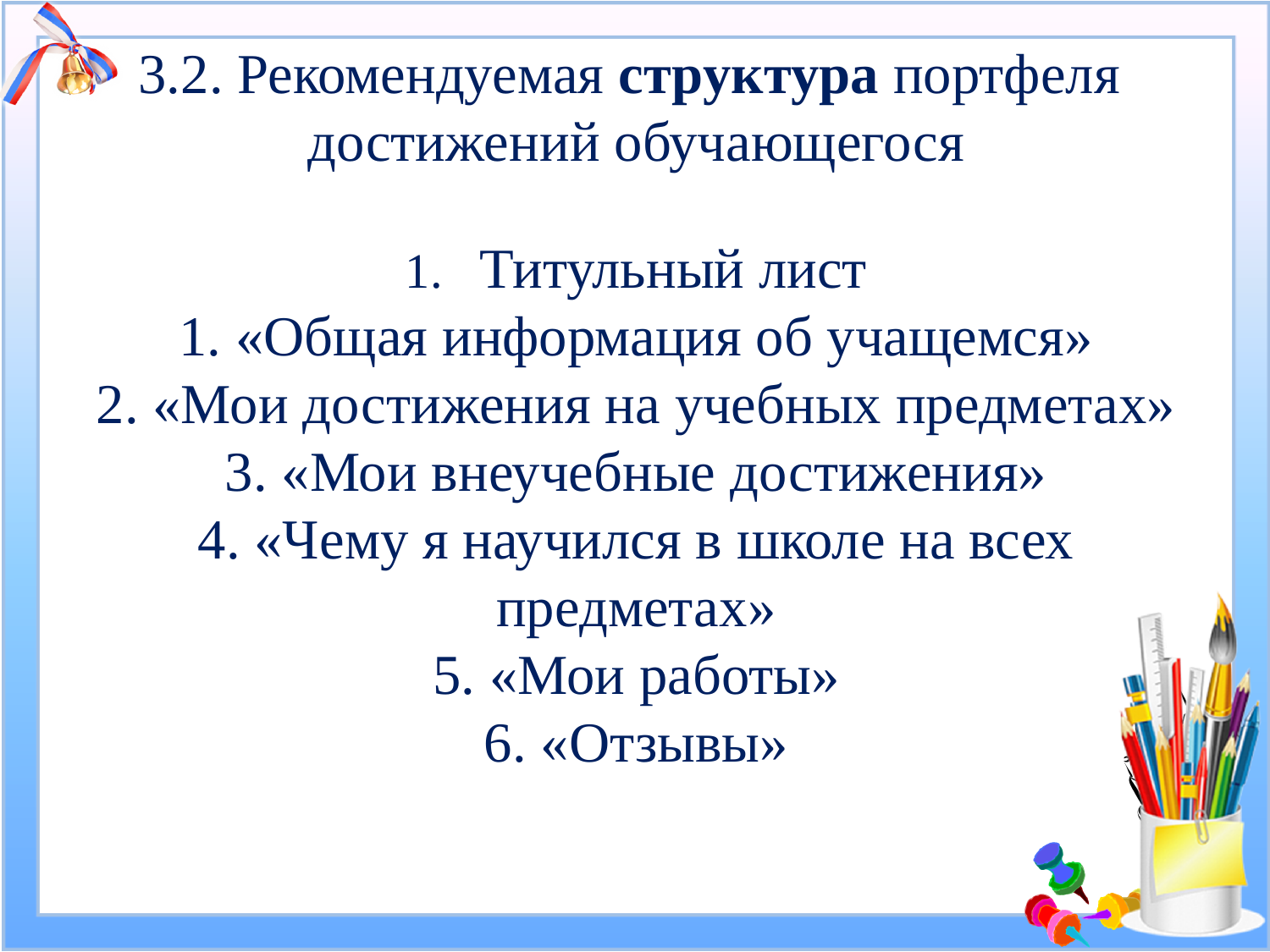

# 3.2. Рекомендуемая структура портфеля достижений обучающегося 1.   Титульный лист 1. «Общая информация об учащемся» 2. «Мои достижения на учебных предметах» 3. «Мои внеучебные достижения» 4. «Чему я научился в школе на всех предметах» 5. «Мои работы» 6. «Отзывы»